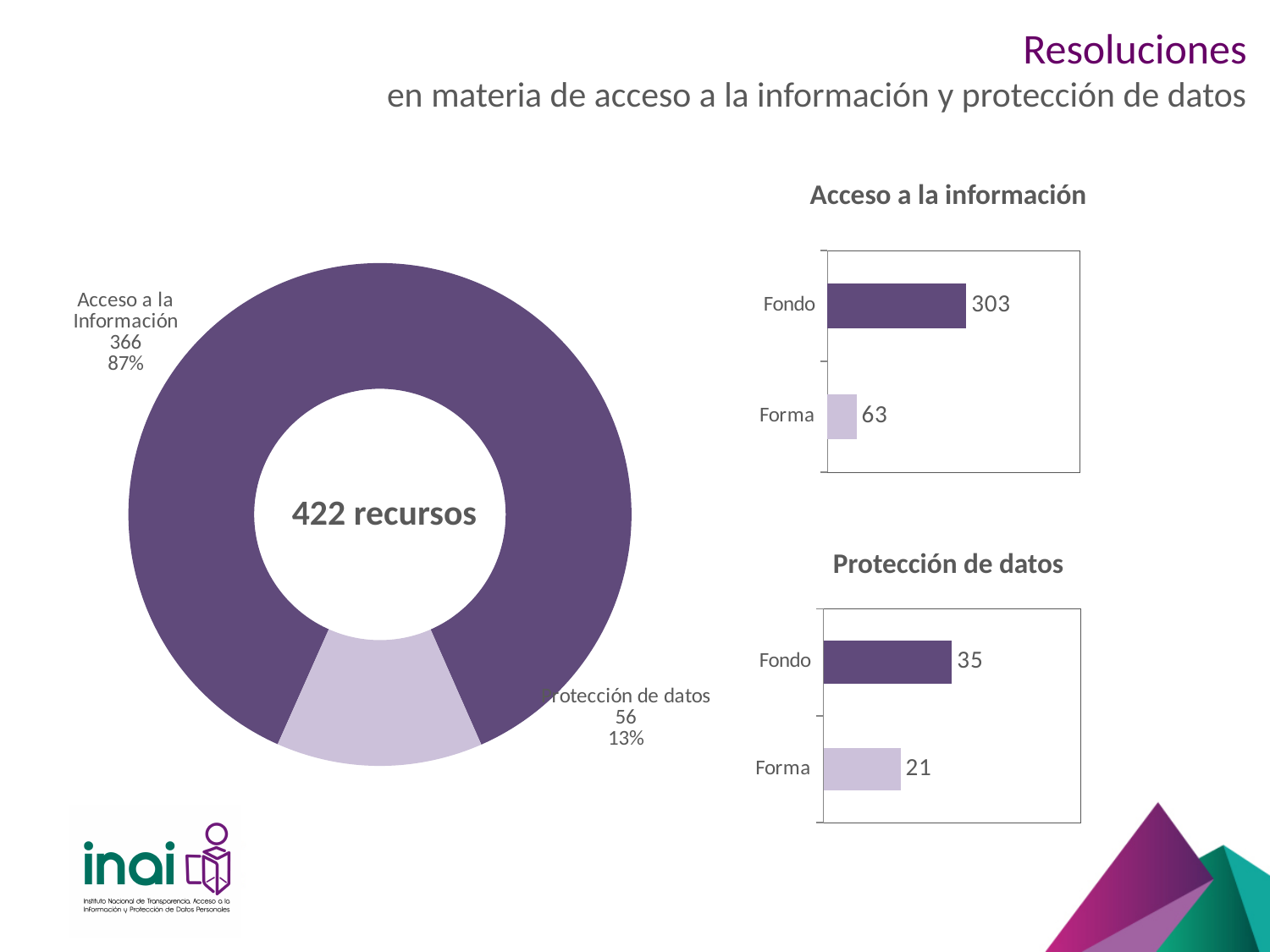

# Resoluciones en materia de acceso a la información y protección de datos
Acceso a la información

### Chart

| Category | Recurso |
|---|---|
| Acceso a la Información | 366.0 |
| Protección de datos | 56.0 |

### Chart

| Category | Columna1 |
|---|---|
| Forma | 63.0 |
| Fondo | 303.0 |
422 recursos
Protección de datos

### Chart

| Category | Datos |
|---|---|
| Forma | 21.0 |
| Fondo | 35.0 |